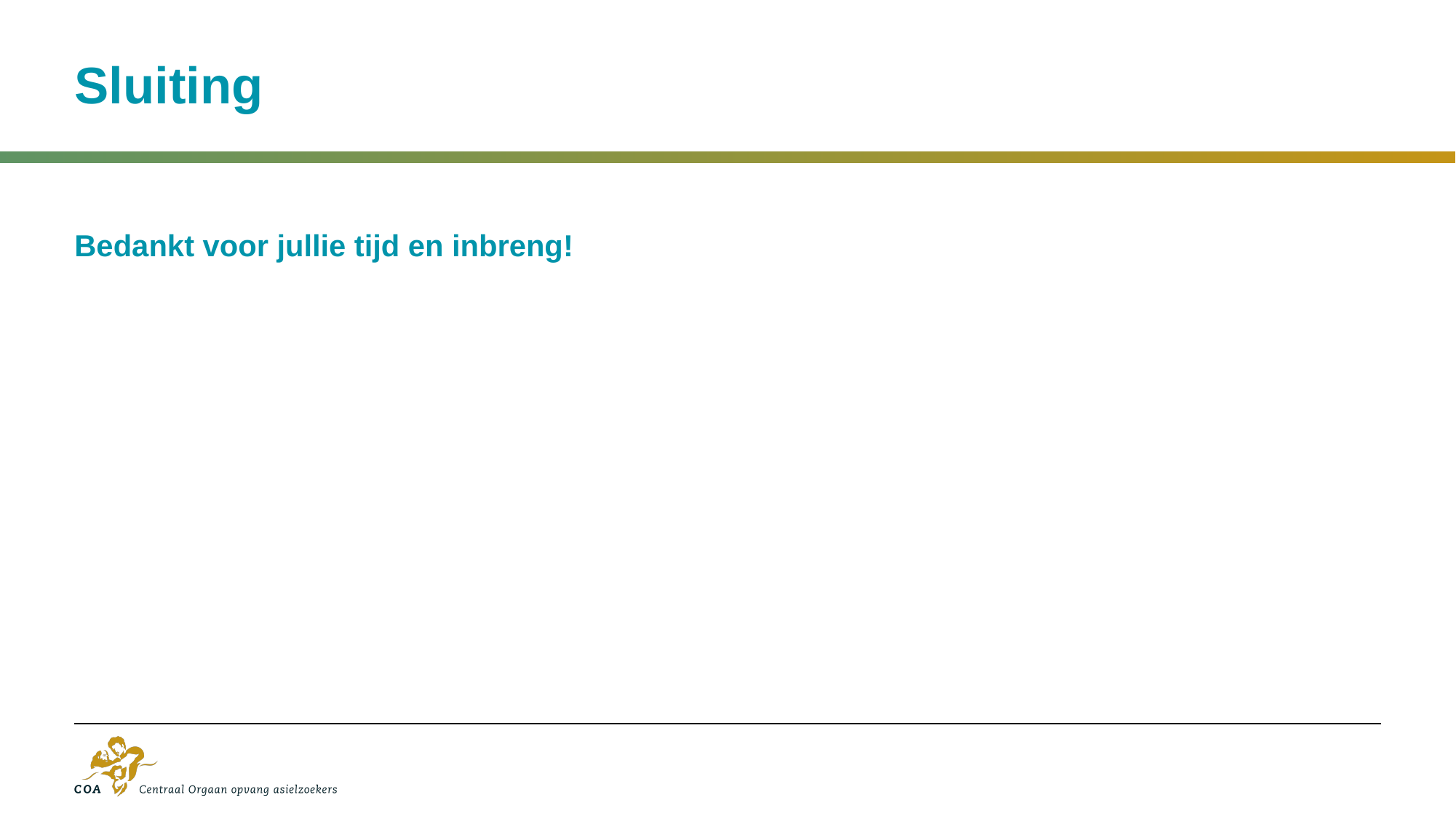

# Sluiting
Bedankt voor jullie tijd en inbreng!